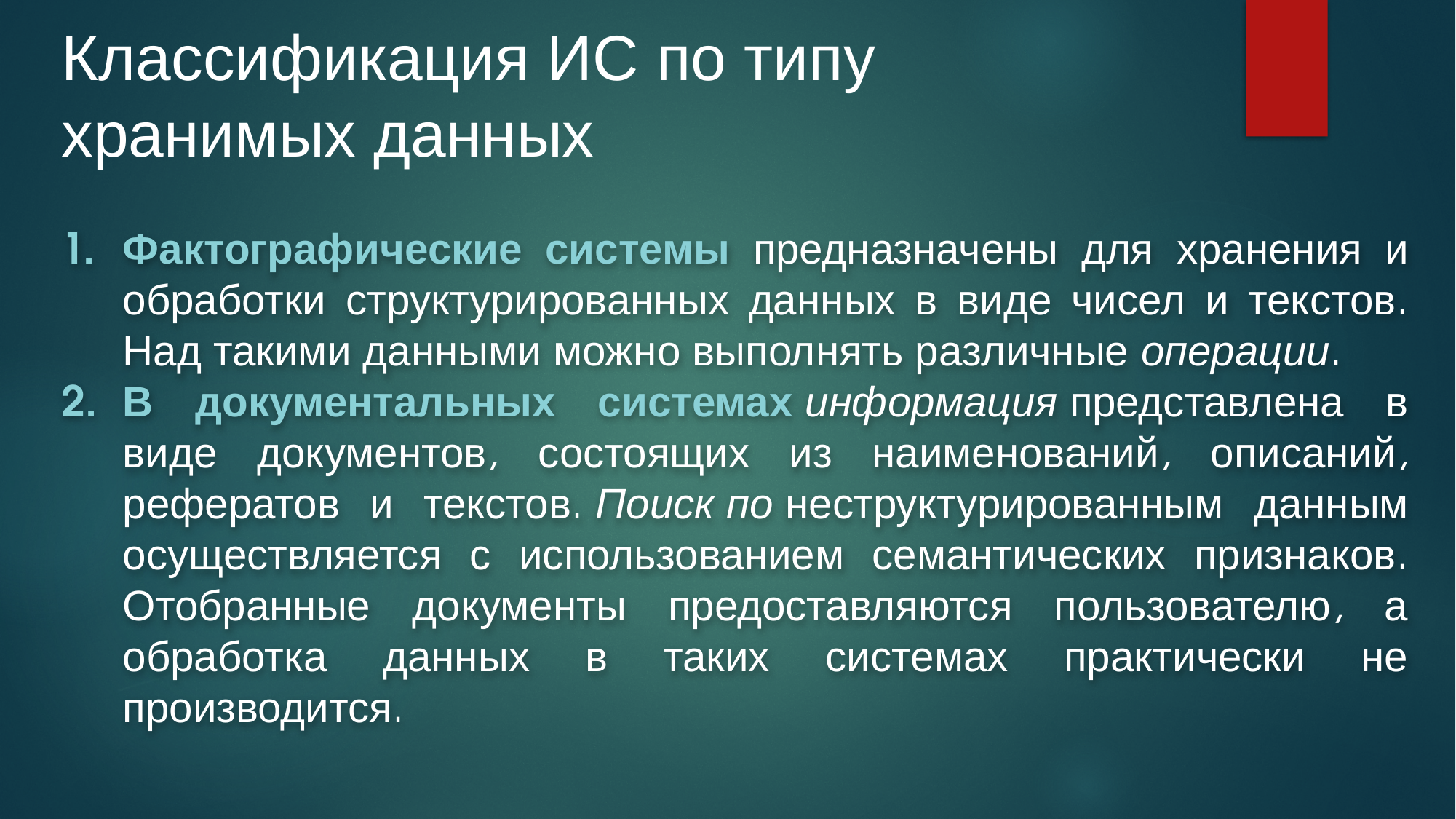

Классификация ИС по типу
хранимых данных
Фактографические системы предназначены для хранения и обработки структурированных данных в виде чисел и текстов. Над такими данными можно выполнять различные операции.
В документальных системах информация представлена в виде документов, состоящих из наименований, описаний, рефератов и текстов. Поиск по неструктурированным данным осуществляется с использованием семантических признаков. Отобранные документы предоставляются пользователю, а обработка данных в таких системах практически не производится.